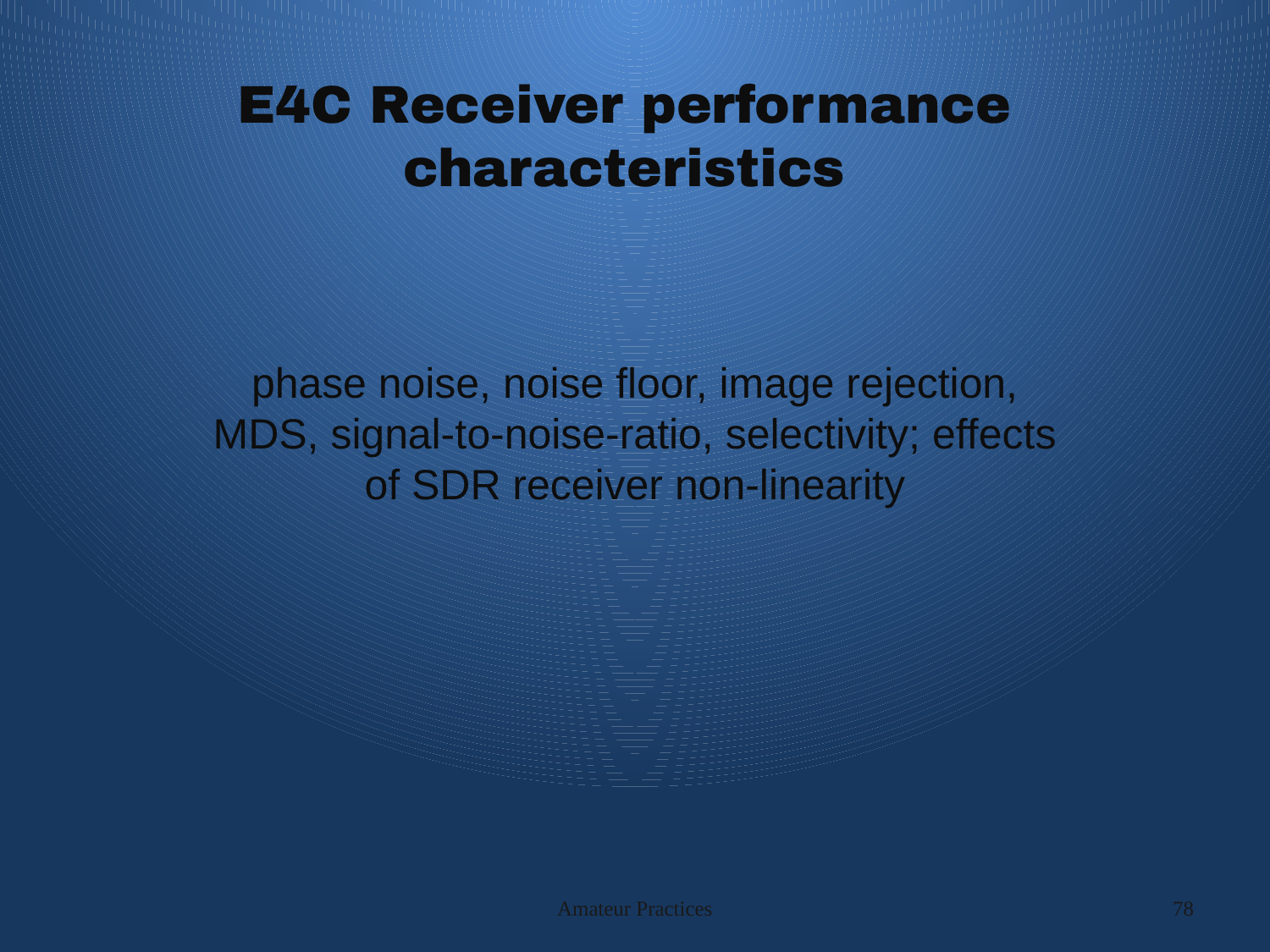

# E4C Receiver performance characteristics
phase noise, noise floor, image rejection, MDS, signal-to-noise-ratio, selectivity; effects of SDR receiver non-linearity
Amateur Practices
78